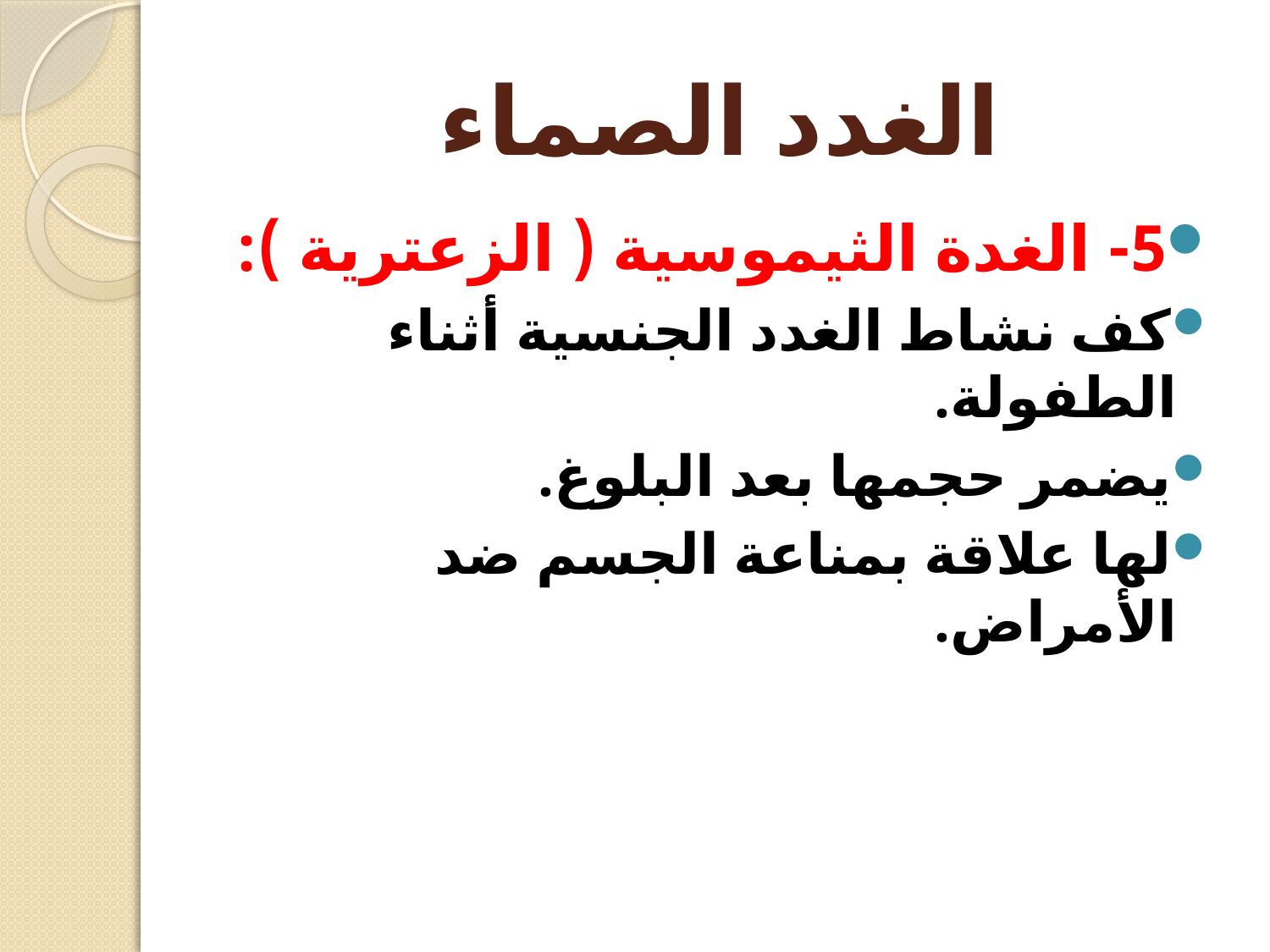

# الغدد الصماء
5- الغدة الثيموسية ( الزعترية ):
كف نشاط الغدد الجنسية أثناء الطفولة.
يضمر حجمها بعد البلوغ.
لها علاقة بمناعة الجسم ضد الأمراض.